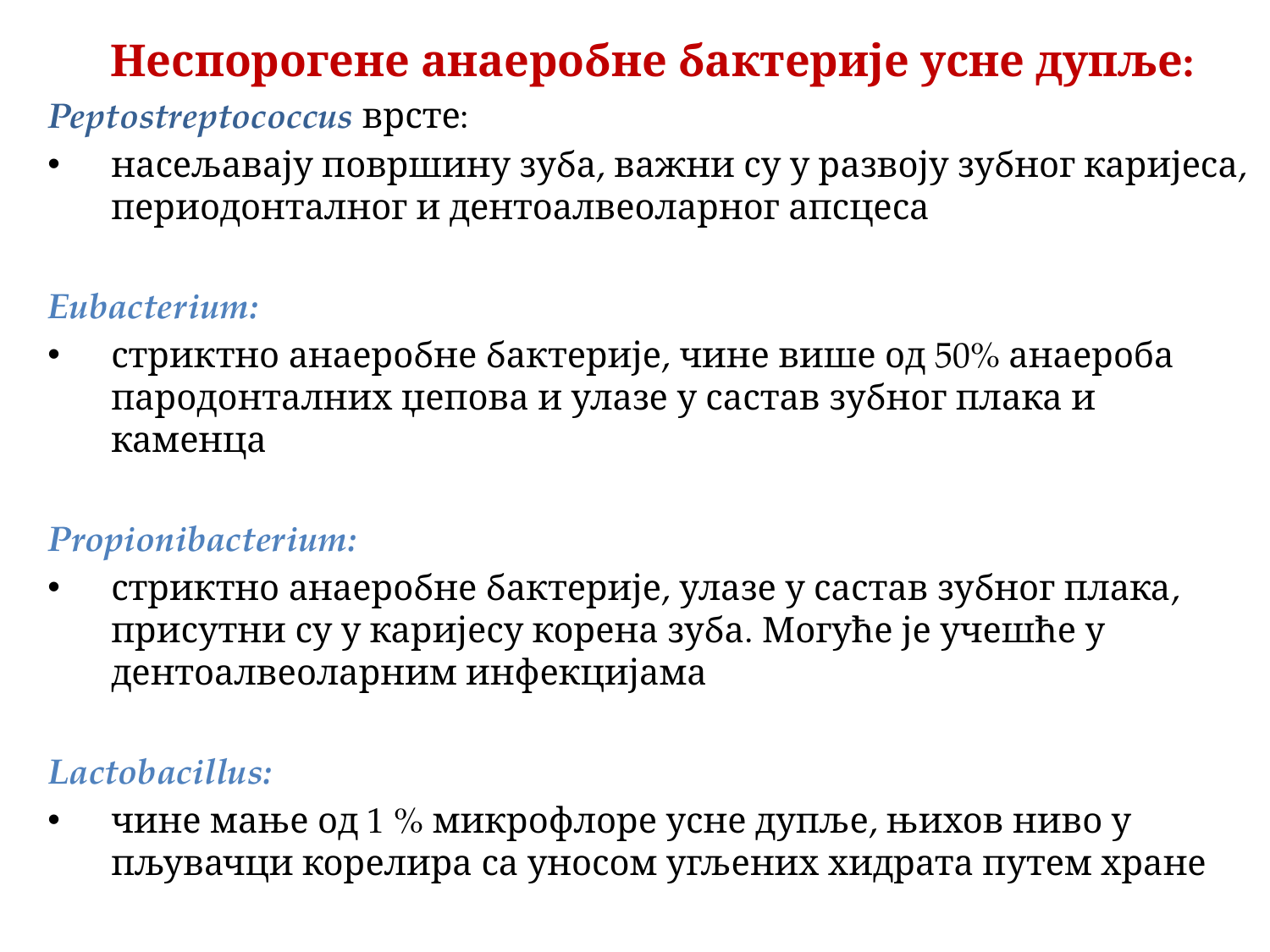

Неспорогене анаеробне бактерије усне дупље:
Peptostreptococcus врсте:
насељавају површину зуба, важни су у развоју зубног каријеса, периодонталног и дентоалвеоларног апсцеса

Eubacterium:
стриктно анаеробне бактерије, чине више од 50% анаероба пародонталних џепова и улазе у састав зубног плака и каменца

Propionibacterium:
стриктно анаеробне бактерије, улазе у састав зубног плака, присутни су у каријесу корена зуба. Могуће је учешће у дентоалвеоларним инфекцијама

Lactobacillus:
чине мање од 1 % микрофлоре усне дупље, њихов ниво у пљувачци корелира са уносом угљених хидрата путем хране